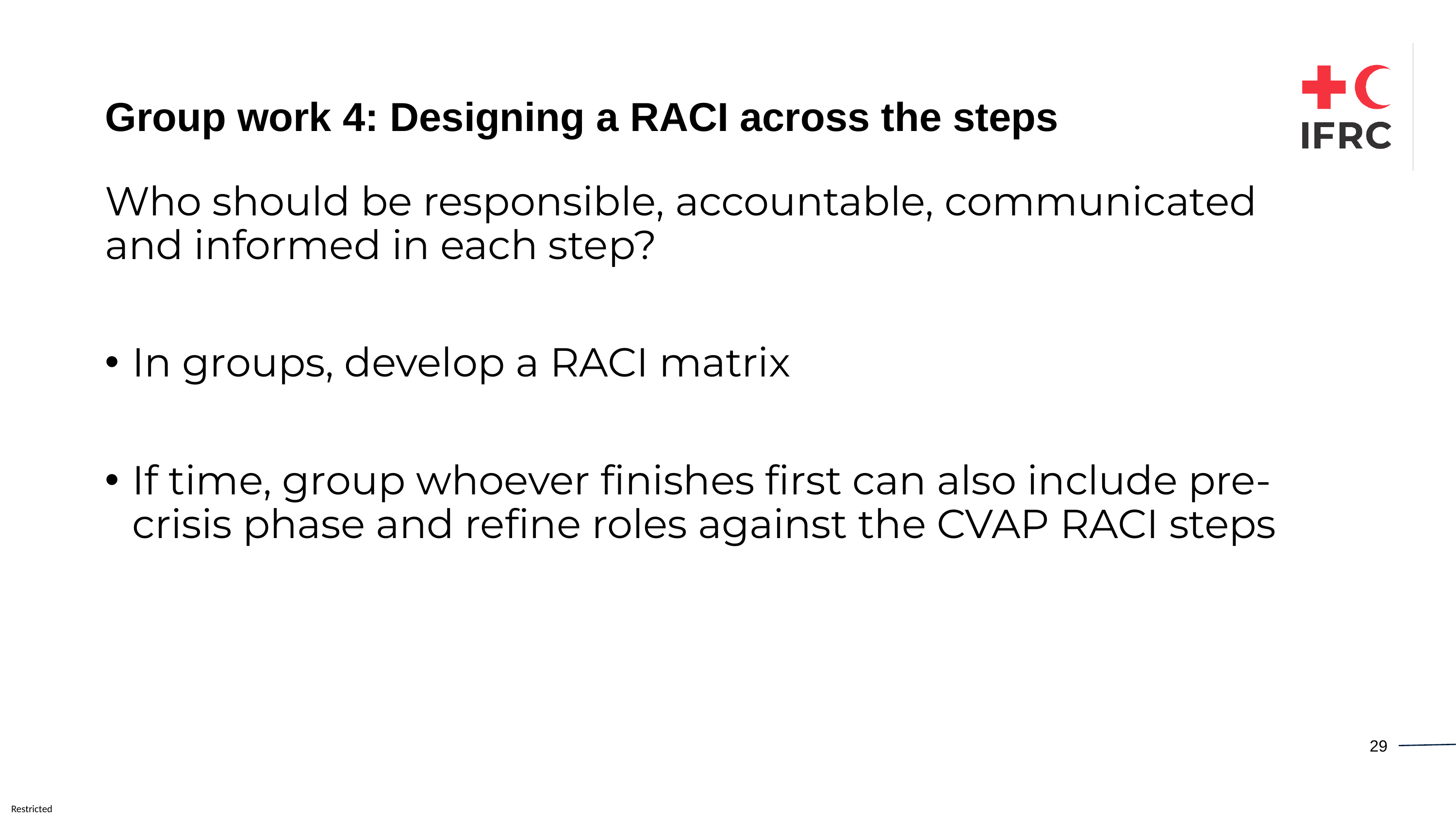

Group work 4: Designing a RACI across the steps
Who should be responsible, accountable, communicated and informed in each step?

In groups, develop a RACI matrix

If time, group whoever finishes first can also include pre-crisis phase and refine roles against the CVAP RACI steps